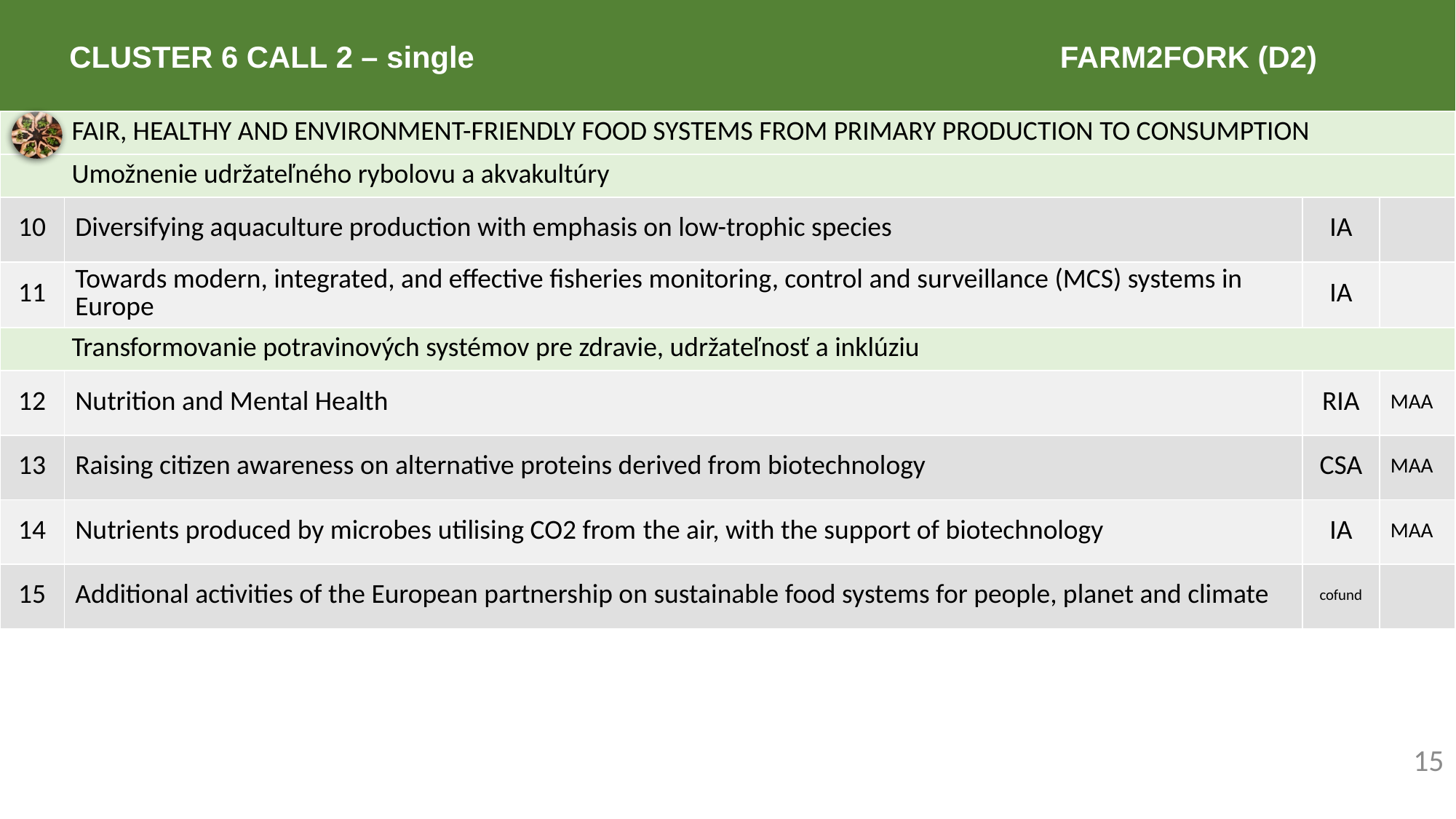

# Cluster 6 Call 2 – single					        FARM2FORK (D2)
| Fair, healthy and environment-friendly food systems from primary production to consumption |  |  |  |
| --- | --- | --- | --- |
| Umožnenie udržateľného rybolovu a akvakultúry |  |  |  |
| 10 | Diversifying aquaculture production with emphasis on low-trophic species | IA |  |
| 11 | Towards modern, integrated, and effective fisheries monitoring, control and surveillance (MCS) systems in Europe | IA |  |
| Transformovanie potravinových systémov pre zdravie, udržateľnosť a inklúziu |  |  |  |
| 12 | Nutrition and Mental Health | RIA | MAA |
| 13 | Raising citizen awareness on alternative proteins derived from biotechnology | CSA | MAA |
| 14 | Nutrients produced by microbes utilising CO2 from the air, with the support of biotechnology | IA | MAA |
| 15 | Additional activities of the European partnership on sustainable food systems for people, planet and climate | cofund |  |

15